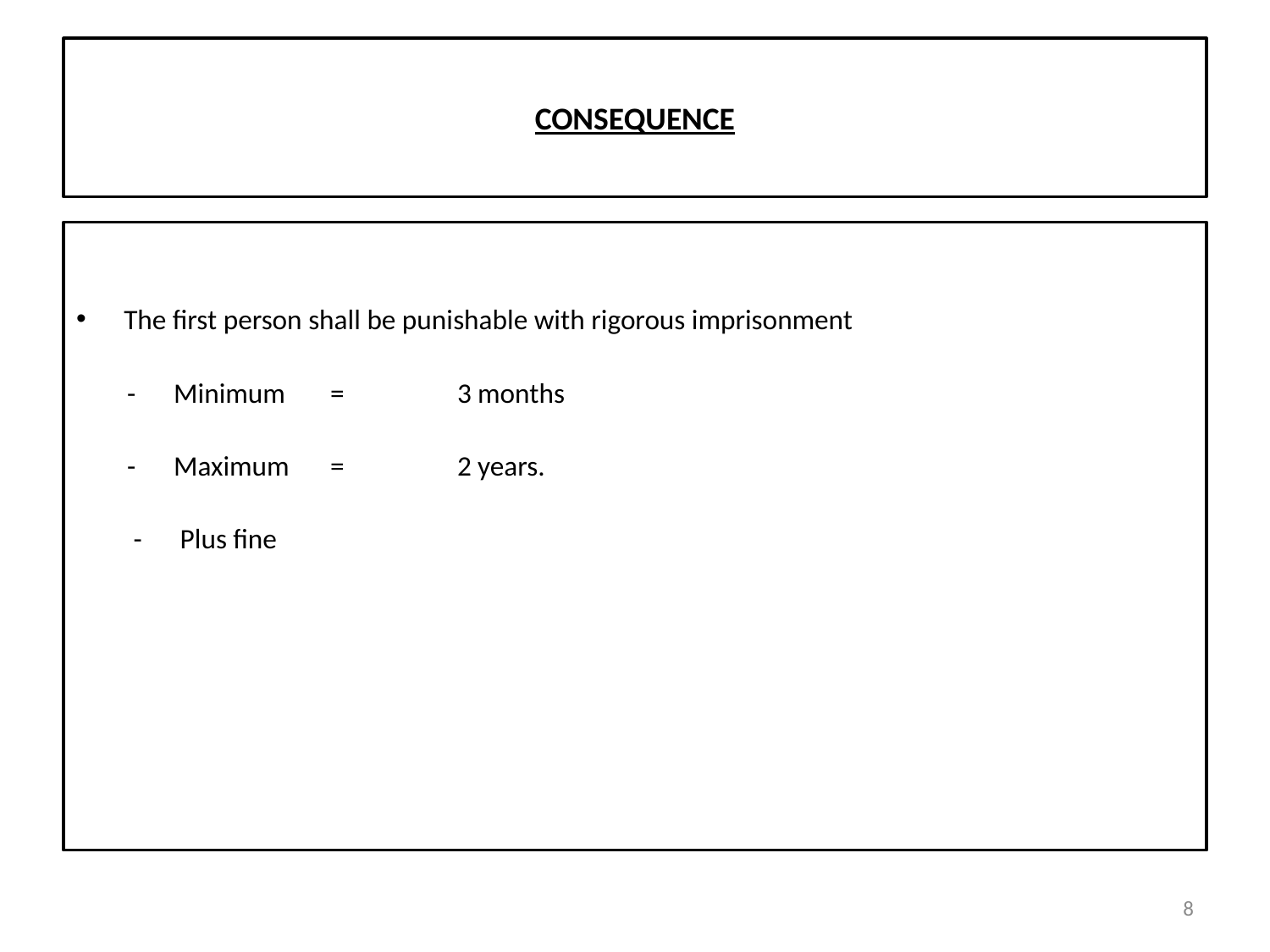

# CONSEQUENCE

The first person shall be punishable with rigorous imprisonment
        -      Minimum	=	3 months
        -      Maximum	=	2 years.
         -      Plus fine
8